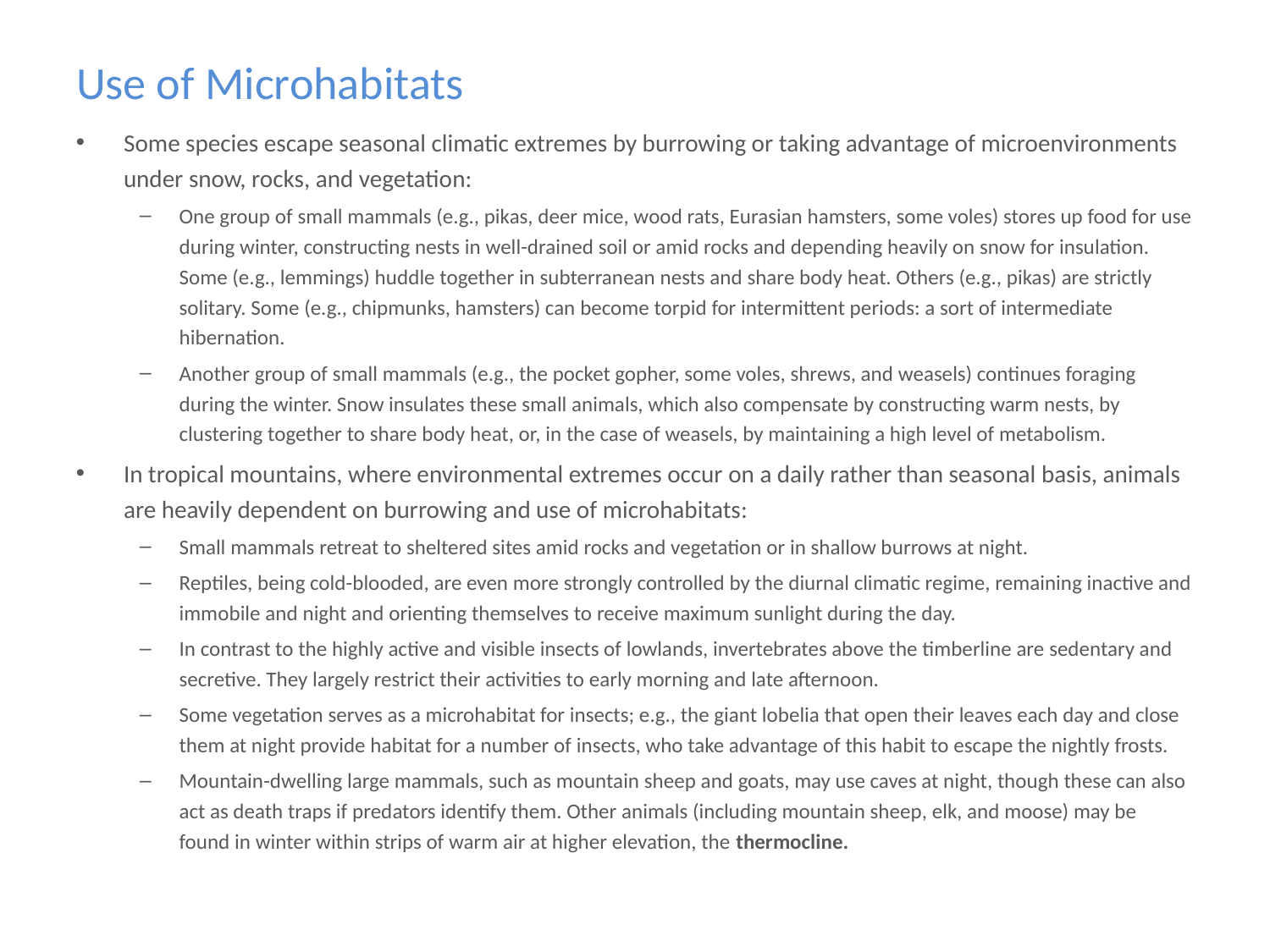

# Use of Microhabitats
Some species escape seasonal climatic extremes by burrowing or taking advantage of microenvironments under snow, rocks, and vegetation:
One group of small mammals (e.g., pikas, deer mice, wood rats, Eurasian hamsters, some voles) stores up food for use during winter, constructing nests in well-drained soil or amid rocks and depending heavily on snow for insulation. Some (e.g., lemmings) huddle together in subterranean nests and share body heat. Others (e.g., pikas) are strictly solitary. Some (e.g., chipmunks, hamsters) can become torpid for intermittent periods: a sort of intermediate hibernation.
Another group of small mammals (e.g., the pocket gopher, some voles, shrews, and weasels) continues foraging during the winter. Snow insulates these small animals, which also compensate by constructing warm nests, by clustering together to share body heat, or, in the case of weasels, by maintaining a high level of metabolism.
In tropical mountains, where environmental extremes occur on a daily rather than seasonal basis, animals are heavily dependent on burrowing and use of microhabitats:
Small mammals retreat to sheltered sites amid rocks and vegetation or in shallow burrows at night.
Reptiles, being cold-blooded, are even more strongly controlled by the diurnal climatic regime, remaining inactive and immobile and night and orienting themselves to receive maximum sunlight during the day.
In contrast to the highly active and visible insects of lowlands, invertebrates above the timberline are sedentary and secretive. They largely restrict their activities to early morning and late afternoon.
Some vegetation serves as a microhabitat for insects; e.g., the giant lobelia that open their leaves each day and close them at night provide habitat for a number of insects, who take advantage of this habit to escape the nightly frosts.
Mountain-dwelling large mammals, such as mountain sheep and goats, may use caves at night, though these can also act as death traps if predators identify them. Other animals (including mountain sheep, elk, and moose) may be found in winter within strips of warm air at higher elevation, the thermocline.